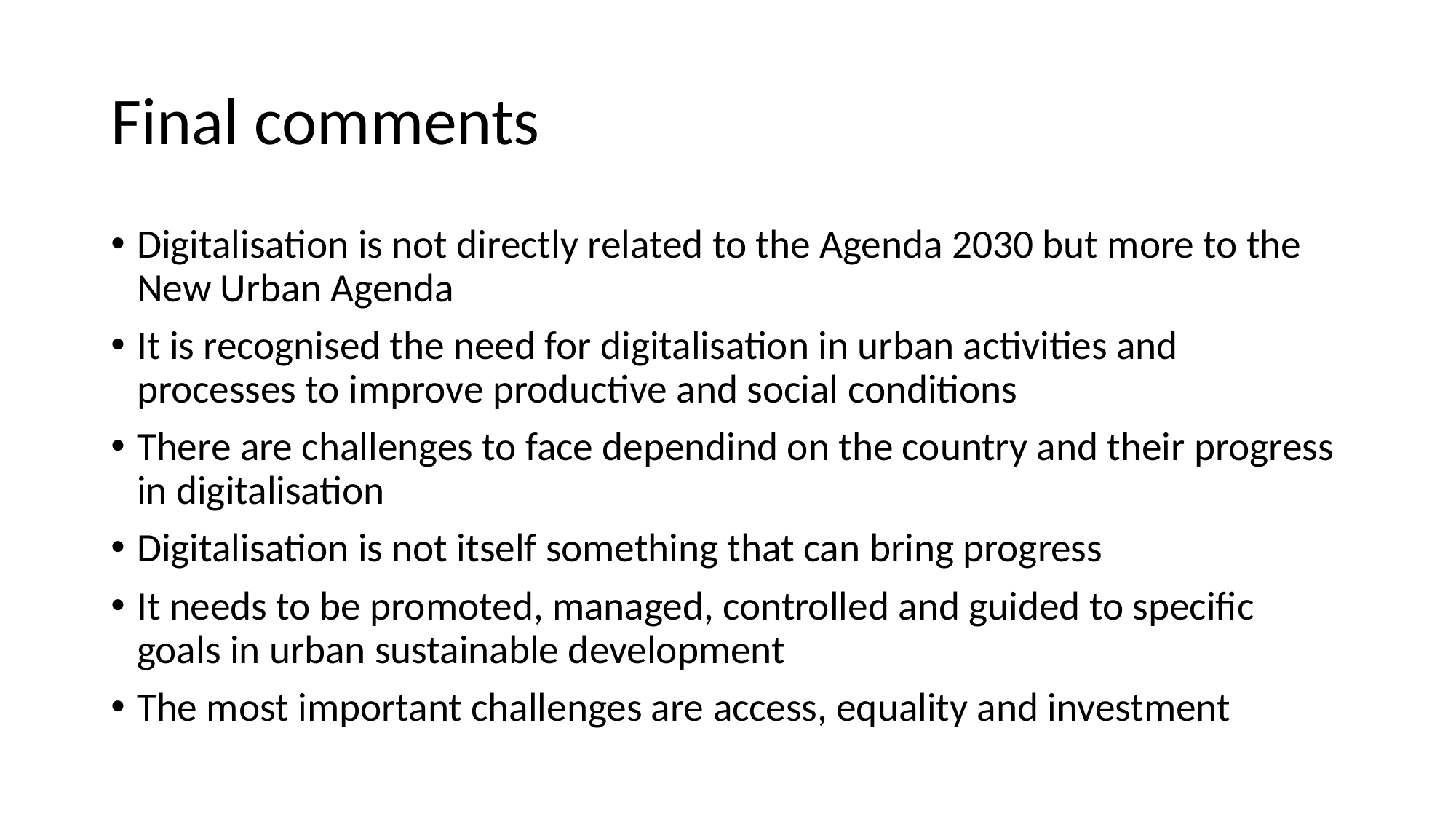

# Final comments
Digitalisation is not directly related to the Agenda 2030 but more to the New Urban Agenda
It is recognised the need for digitalisation in urban activities and processes to improve productive and social conditions
There are challenges to face dependind on the country and their progress in digitalisation
Digitalisation is not itself something that can bring progress
It needs to be promoted, managed, controlled and guided to specific goals in urban sustainable development
The most important challenges are access, equality and investment